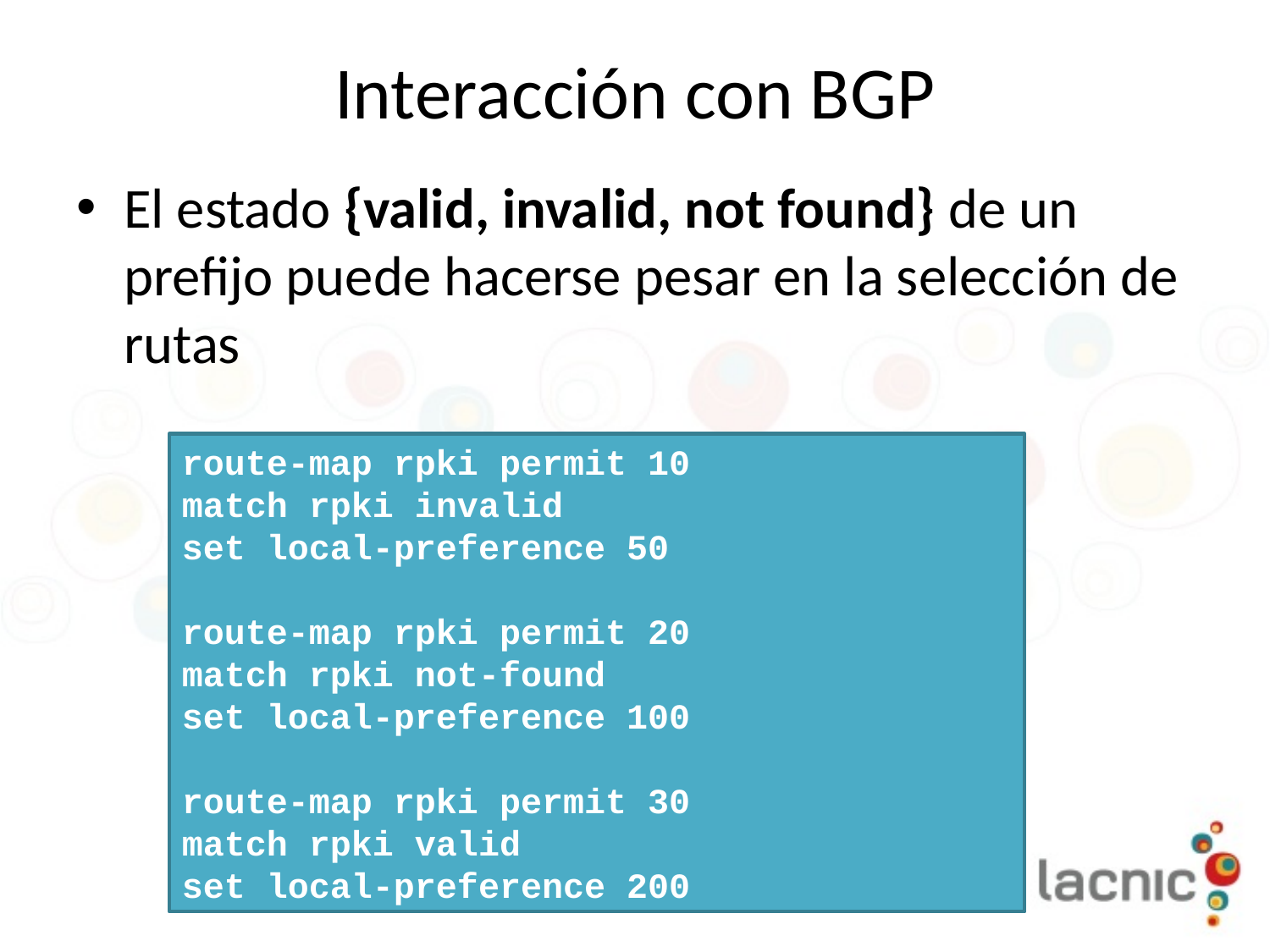

# Interacción con BGP
El estado {valid, invalid, not found} de un prefijo puede hacerse pesar en la selección de rutas
route-map rpki permit 10
match rpki invalid
set local-preference 50

route-map rpki permit 20
match rpki not-found
set local-preference 100

route-map rpki permit 30
match rpki valid
set local-preference 200